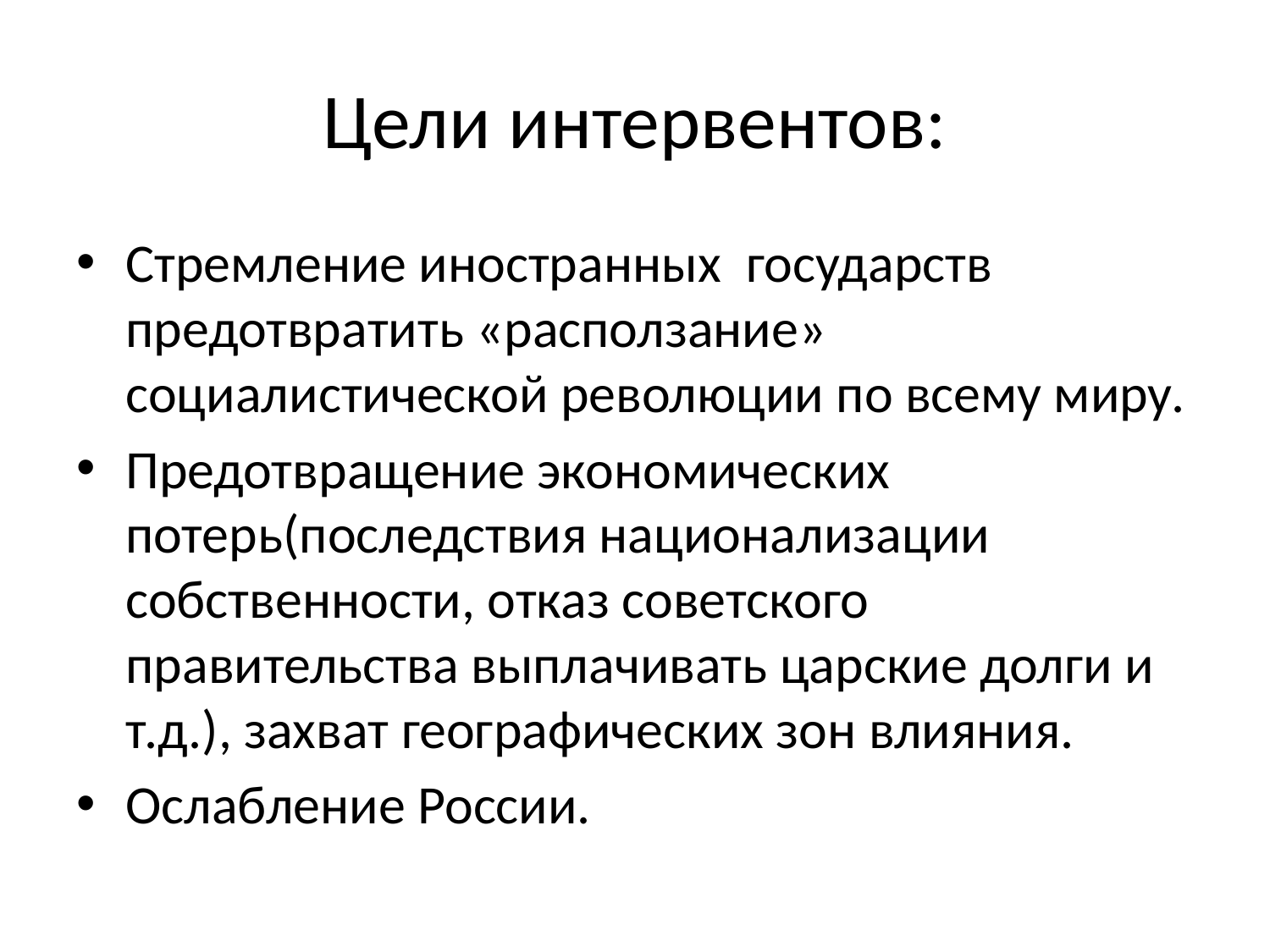

# Цели интервентов:
Стремление иностранных  государств предотвратить «расползание» социалистической революции по всему миру.
Предотвращение экономических потерь(последствия национализации собственности, отказ советского правительства выплачивать царские долги и т.д.), захват географических зон влияния.
Ослабление России.